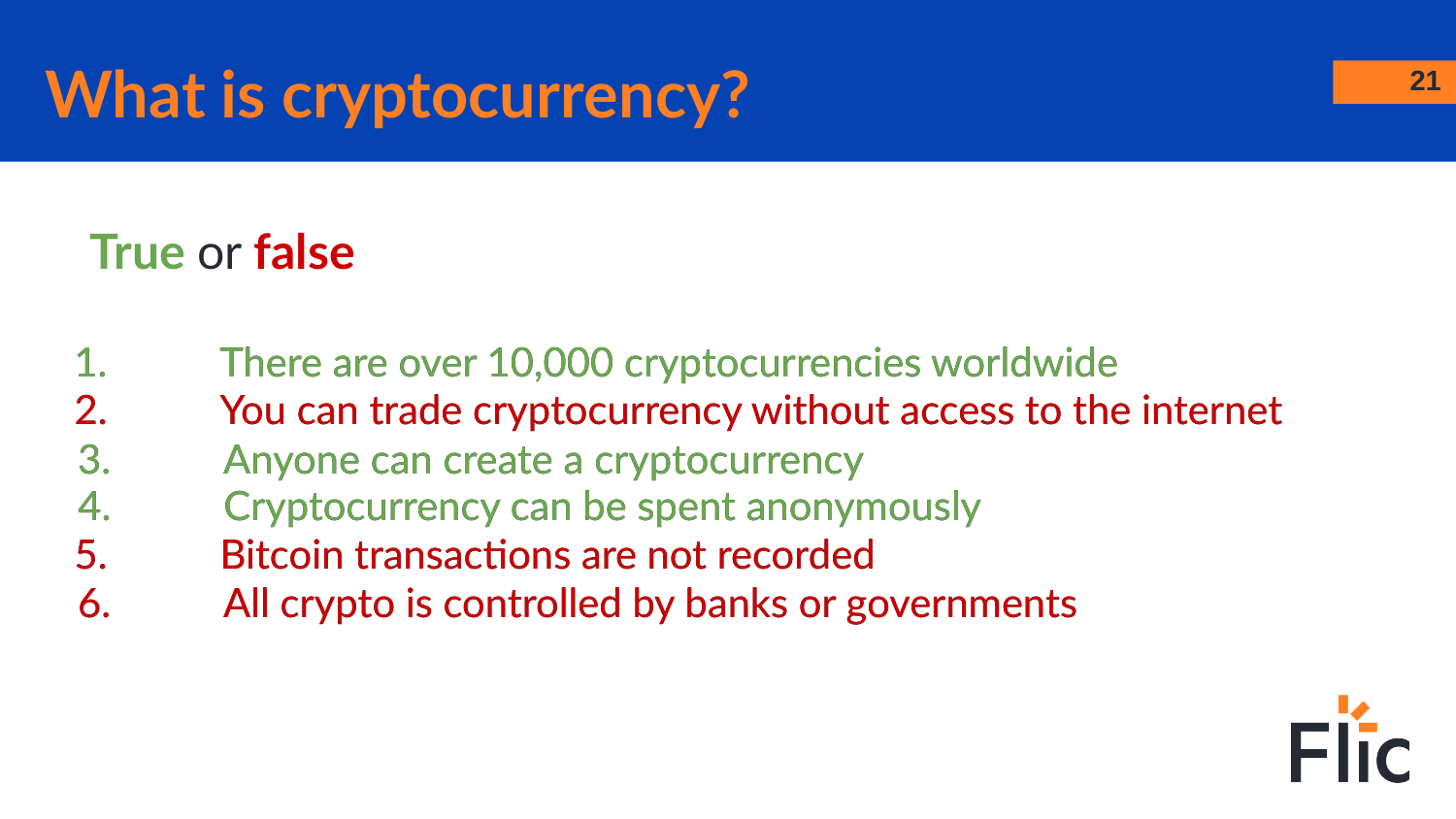

What is cryptocurrency?
21
# True or false
1.	There are over 10,000 cryptocurrencies worldwide
1.	There are over 10,000 cryptocurrencies worldwide
2.	You can trade cryptocurrency without access to the internet

2.	You can trade cryptocurrency without access to the internet

3.	Anyone can create a cryptocurrency

3.	Anyone can create a cryptocurrency

4.	Cryptocurrency can be spent anonymously
4.	Cryptocurrency can be spent anonymously
5.	Bitcoin transactions are not recorded
5.	Bitcoin transactions are not recorded
6.	All crypto is controlled by banks or governments
6.	All crypto is controlled by banks or governments